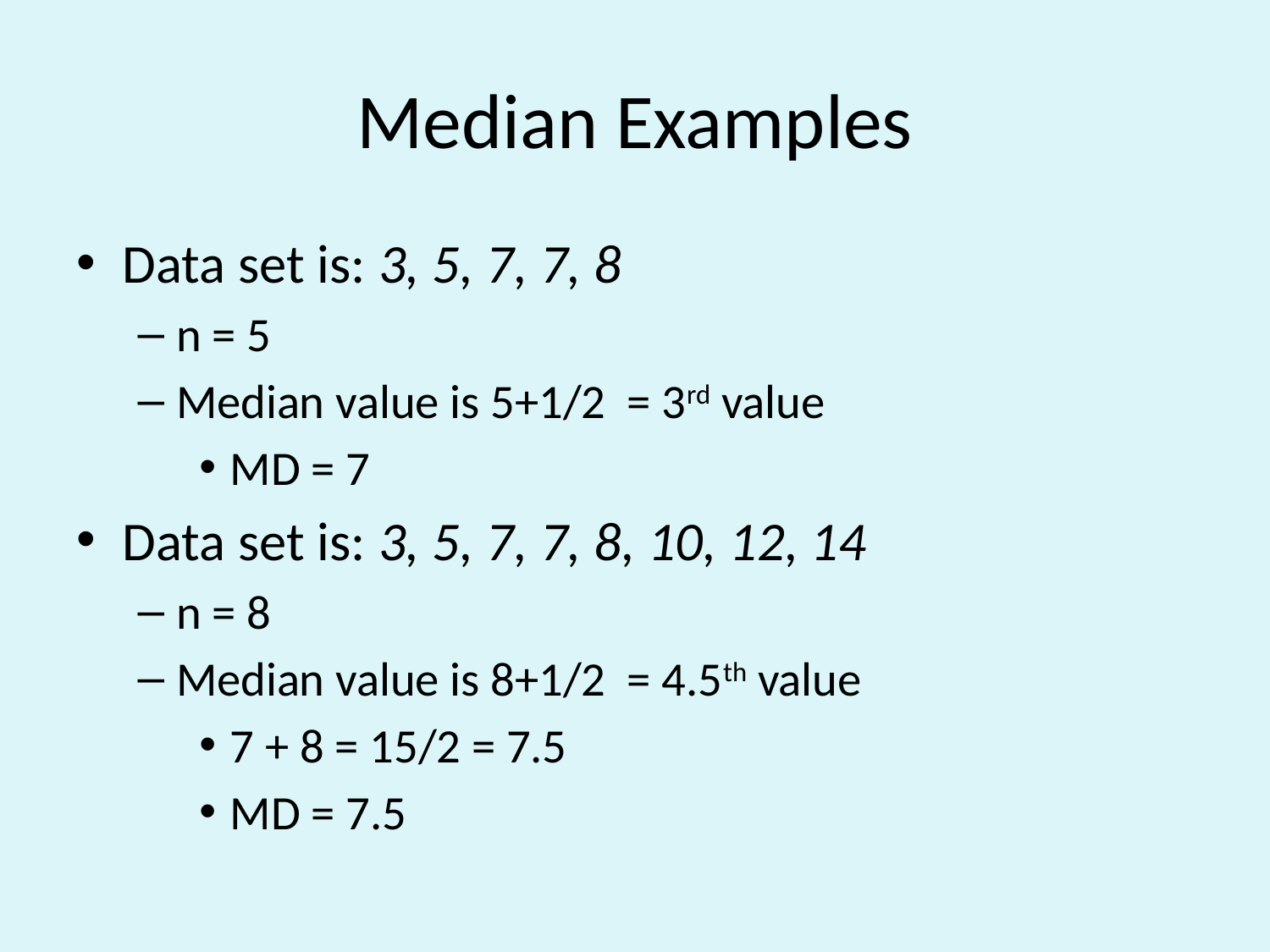

# Median Examples
Data set is: 3, 5, 7, 7, 8
n = 5
Median value is 5+1/2  = 3rd value
MD = 7
Data set is: 3, 5, 7, 7, 8, 10, 12, 14
n = 8
Median value is 8+1/2  = 4.5th value
7 + 8 = 15/2 = 7.5
MD = 7.5